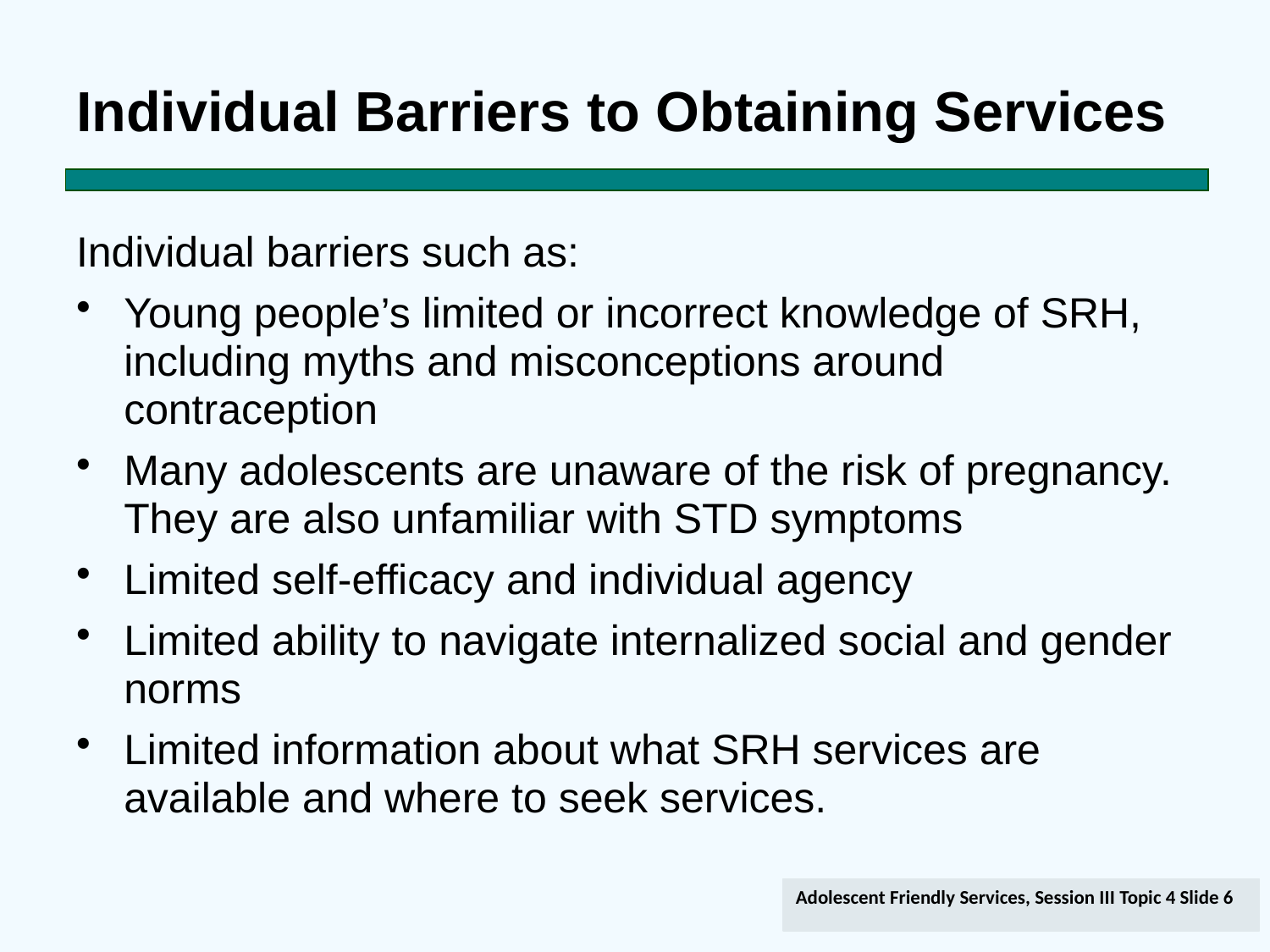

# Individual Barriers to Obtaining Services
Individual barriers such as:
Young people’s limited or incorrect knowledge of SRH, including myths and misconceptions around contraception
Many adolescents are unaware of the risk of pregnancy. They are also unfamiliar with STD symptoms
Limited self-efficacy and individual agency
Limited ability to navigate internalized social and gender norms
Limited information about what SRH services are available and where to seek services.
Adolescent Friendly Services, Session III Topic 4 Slide 6